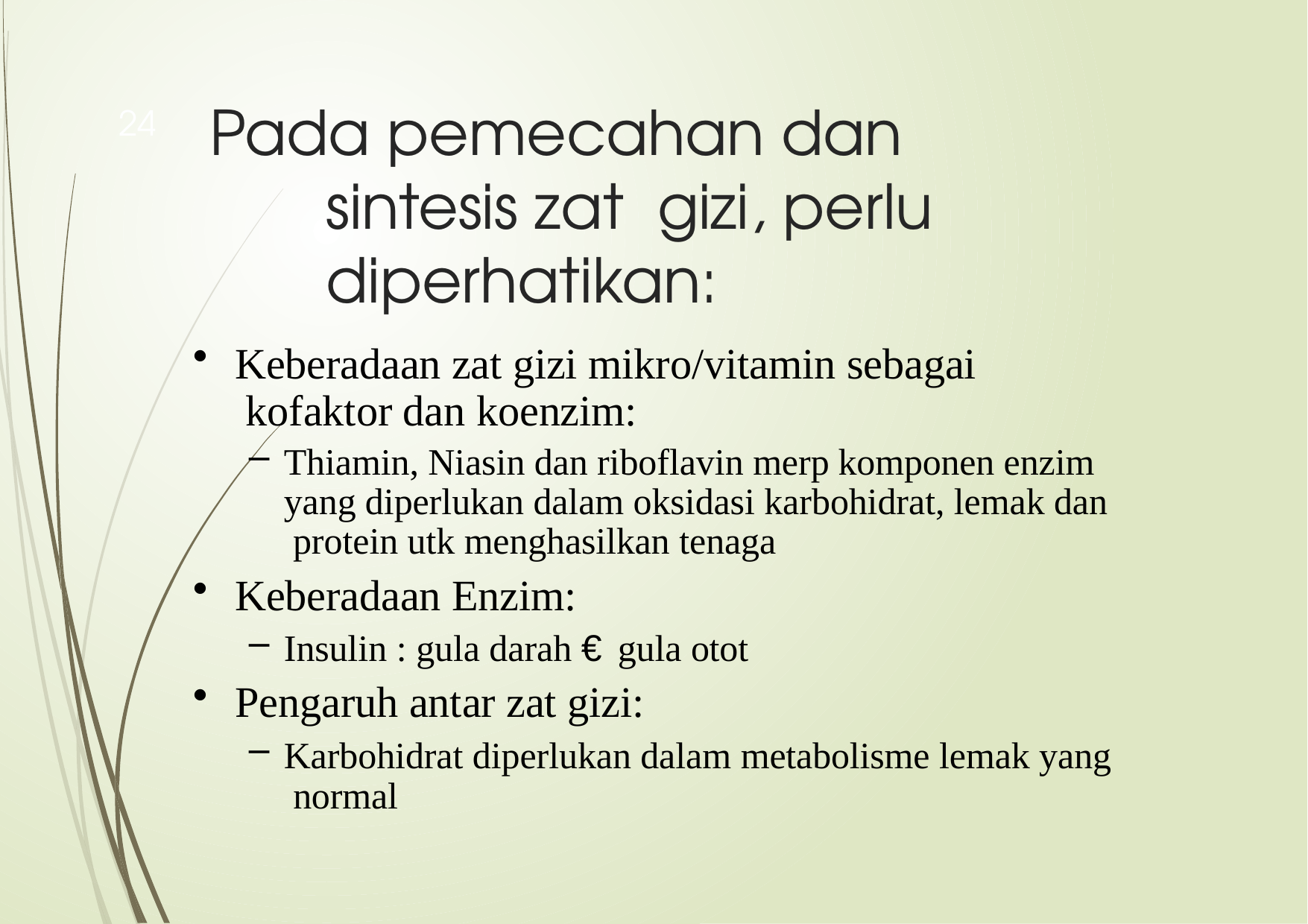

# Pada pemecahan dan sintesis zat  gizi, perlu diperhatikan:
24
Keberadaan zat gizi mikro/vitamin sebagai  kofaktor dan koenzim:
Thiamin, Niasin dan riboflavin merp komponen enzim  yang diperlukan dalam oksidasi karbohidrat, lemak dan  protein utk menghasilkan tenaga
Keberadaan Enzim:
Insulin : gula darah € gula otot
Pengaruh antar zat gizi:
Karbohidrat diperlukan dalam metabolisme lemak yang  normal